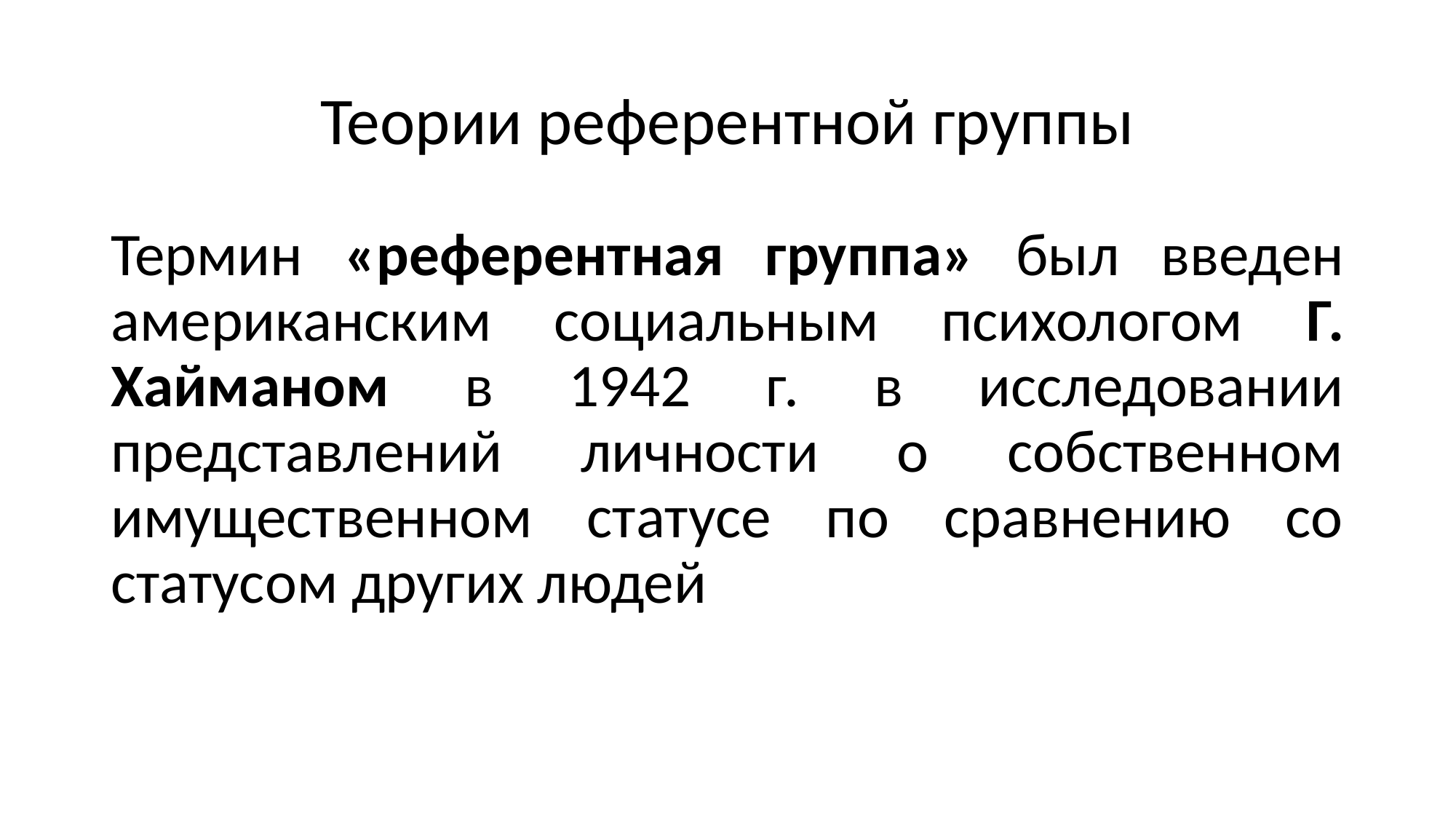

# Теории референтной группы
Термин «референтная группа» был введен американским социальным психологом Г. Хайманом в 1942 г. в исследовании представлений личности о собственном имущественном статусе по сравнению со статусом других людей